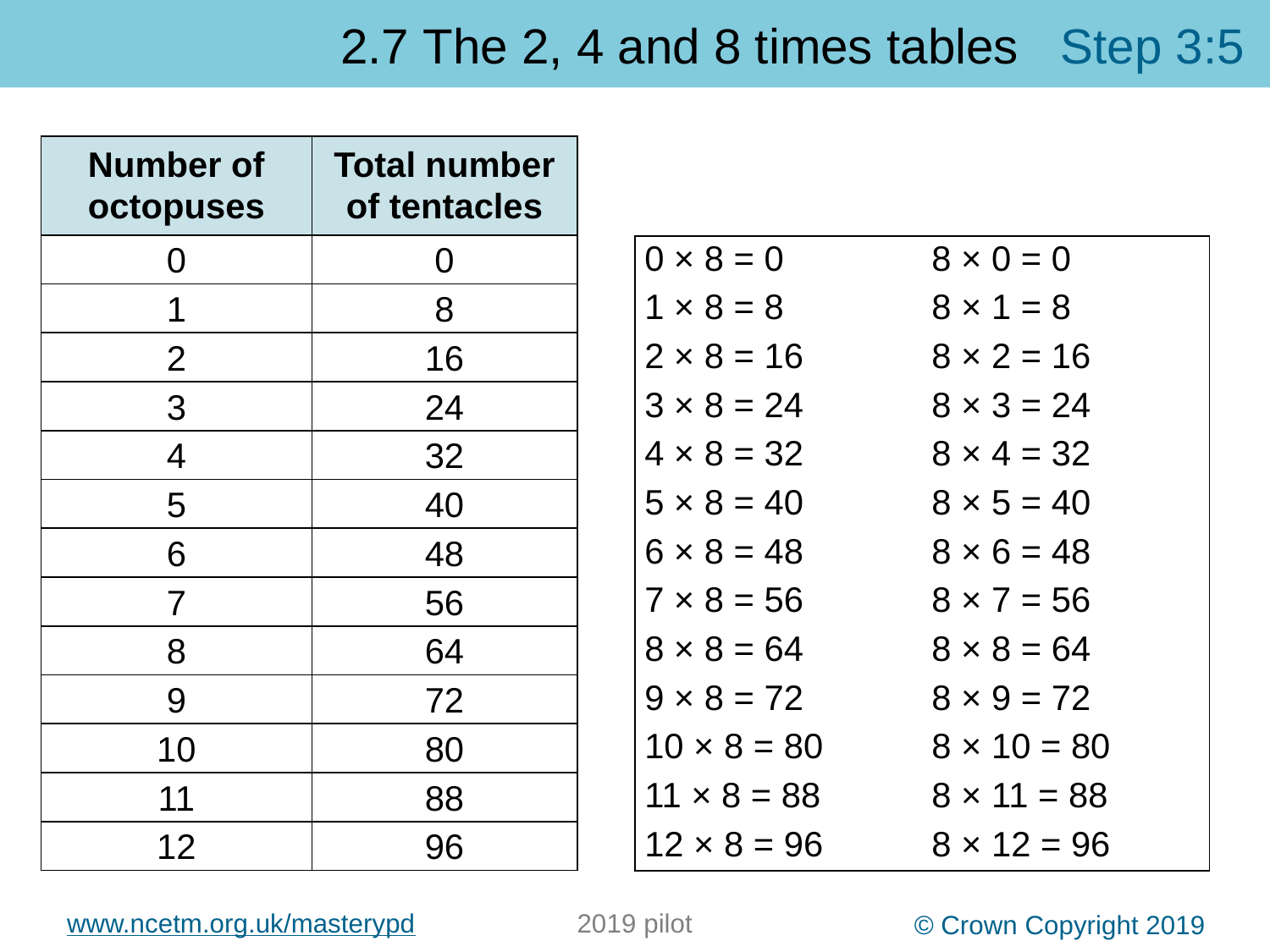

2.7 The 2, 4 and 8 times tables   Step 3:5
| Number of octopuses | Total number of tentacles |
| --- | --- |
| 0 | 0 |
| 1 | 8 |
| 2 | 16 |
| 3 | 24 |
| 4 | 32 |
| 5 | 40 |
| 6 | 48 |
| 7 | 56 |
| 8 | 64 |
| 9 | 72 |
| 10 | 80 |
| 11 | 88 |
| 12 | 96 |
| 0 × 8 = 0 | 8 × 0 = 0 |
| --- | --- |
| 1 × 8 = 8 | 8 × 1 = 8 |
| 2 × 8 = 16 | 8 × 2 = 16 |
| 3 × 8 = 24 | 8 × 3 = 24 |
| 4 × 8 = 32 | 8 × 4 = 32 |
| 5 × 8 = 40 | 8 × 5 = 40 |
| 6 × 8 = 48 | 8 × 6 = 48 |
| 7 × 8 = 56 | 8 × 7 = 56 |
| 8 × 8 = 64 | 8 × 8 = 64 |
| 9 × 8 = 72 | 8 × 9 = 72 |
| 10 × 8 = 80 | 8 × 10 = 80 |
| 11 × 8 = 88 | 8 × 11 = 88 |
| 12 × 8 = 96 | 8 × 12 = 96 |